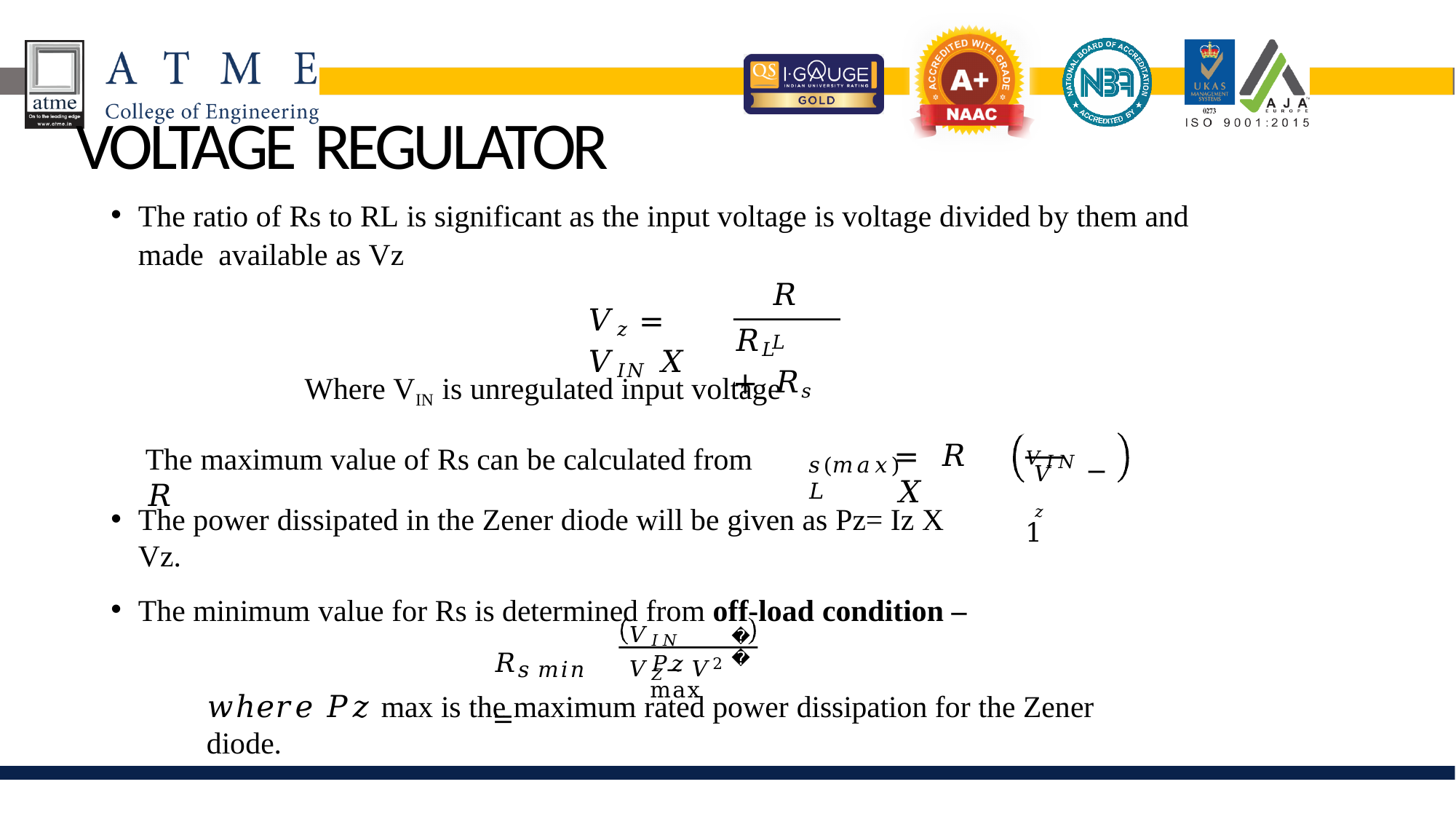

# VOLTAGE REGULATOR
The ratio of Rs to RL is significant as the input voltage is voltage divided by them and made  available as Vz
𝑅𝐿
𝑉𝑧 = 𝑉𝐼𝑁 𝑋
𝑅𝐿 + 𝑅𝑠

Where VIN is unregulated input voltage
The maximum value of Rs can be calculated from	𝑅
𝑉𝐼𝑁 − 1

=  𝑅	𝑋
𝑠(𝑚𝑎𝑥)	𝐿
𝑉𝑧
The power dissipated in the Zener diode will be given as Pz= Iz X Vz.
The minimum value for Rs is determined from off-load condition –
𝑉𝐼𝑁 𝑉𝑍− 𝑉2

𝑍
𝑅𝑠 𝑚𝑖𝑛 =
𝑃𝑧 max
𝑤ℎ𝑒𝑟𝑒 𝑃𝑧 max is the maximum rated power dissipation for the Zener diode.